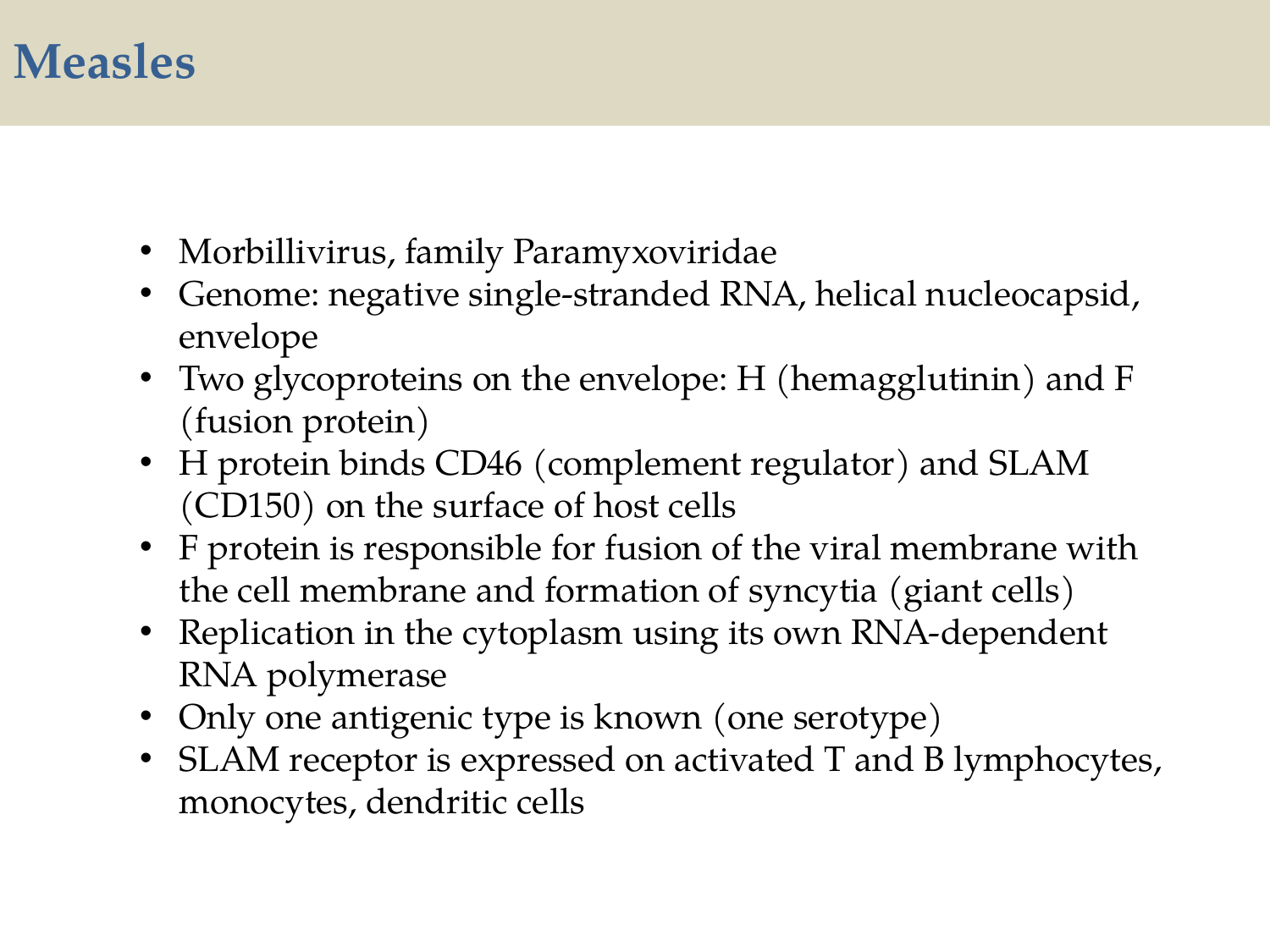

# Measles
Morbillivirus, family Paramyxoviridae
Genome: negative single-stranded RNA, helical nucleocapsid, envelope
Two glycoproteins on the envelope: H (hemagglutinin) and F (fusion protein)
H protein binds CD46 (complement regulator) and SLAM (CD150) on the surface of host cells
F protein is responsible for fusion of the viral membrane with the cell membrane and formation of syncytia (giant cells)
Replication in the cytoplasm using its own RNA-dependent RNA polymerase
Only one antigenic type is known (one serotype)
SLAM receptor is expressed on activated T and B lymphocytes, monocytes, dendritic cells